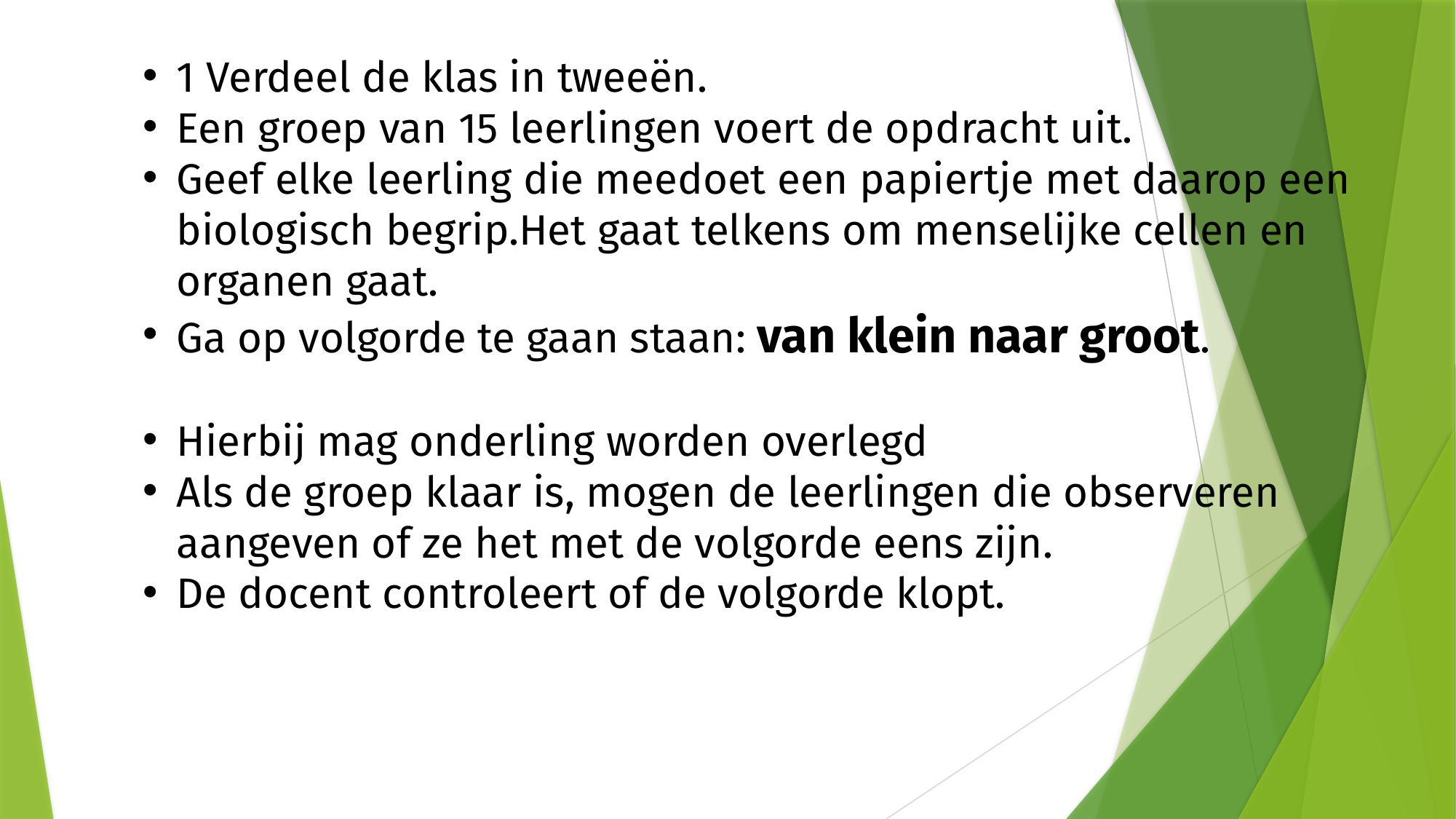

1 Verdeel de klas in tweeën.
Een groep van 15 leerlingen voert de opdracht uit.
Geef elke leerling die meedoet een papiertje met daarop een biologisch begrip.Het gaat telkens om menselijke cellen en organen gaat.
Ga op volgorde te gaan staan: van klein naar groot.

Hierbij mag onderling worden overlegd
Als de groep klaar is, mogen de leerlingen die observeren aangeven of ze het met de volgorde eens zijn.
De docent controleert of de volgorde klopt.